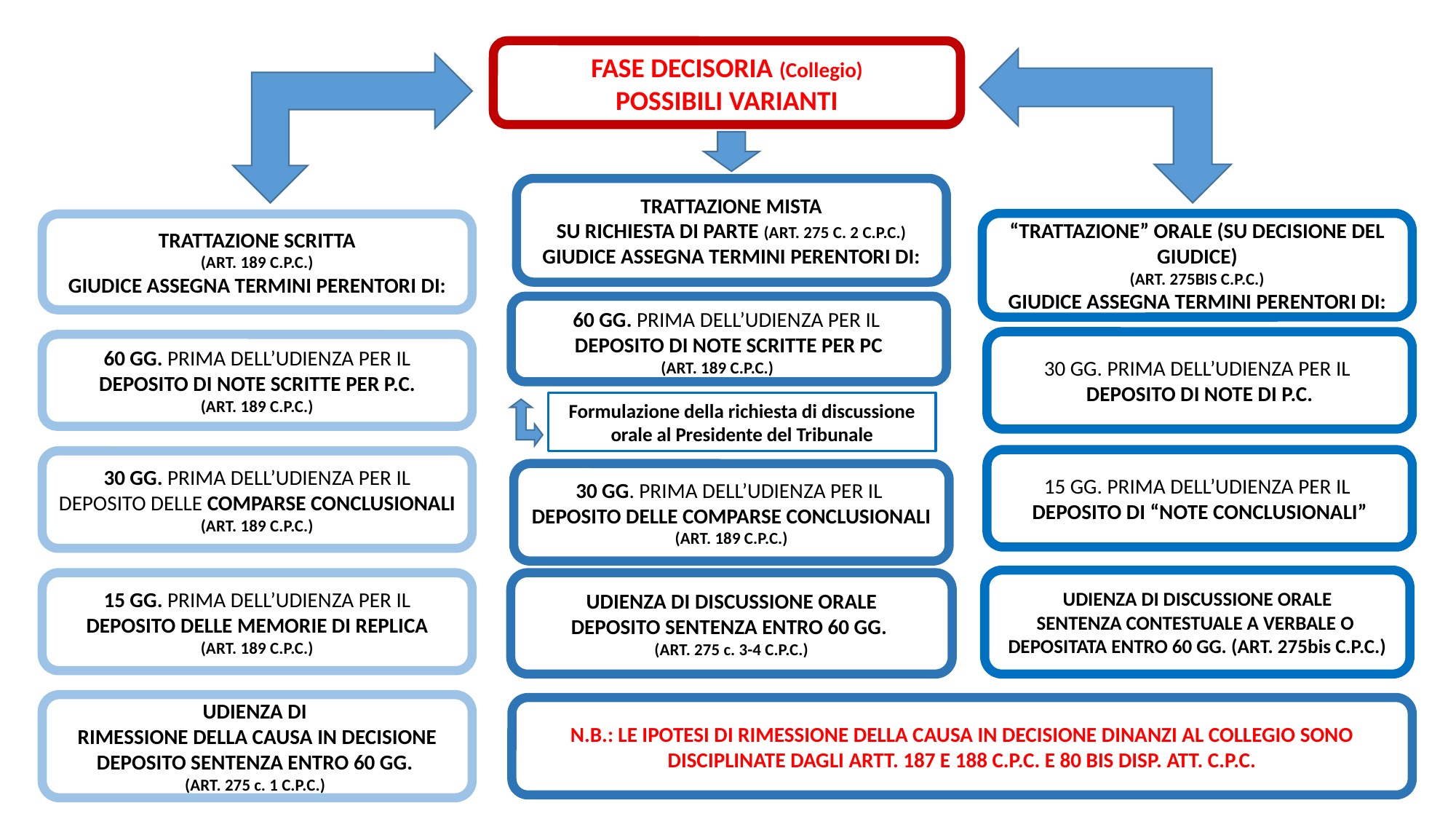

FASE DECISORIA (Collegio)
POSSIBILI VARIANTI

TRATTAZIONE MISTA
SU RICHIESTA DI PARTE (ART. 275 C. 2 C.P.C.)
GIUDICE ASSEGNA TERMINI PERENTORI DI:
“TRATTAZIONE” ORALE (SU DECISIONE DEL GIUDICE)
(ART. 275BIS C.P.C.)
GIUDICE ASSEGNA TERMINI PERENTORI DI:
TRATTAZIONE SCRITTA
(ART. 189 C.P.C.)
GIUDICE ASSEGNA TERMINI PERENTORI DI:

60 GG. PRIMA DELL’UDIENZA PER IL
DEPOSITO DI NOTE SCRITTE PER PC
(ART. 189 C.P.C.)

30 GG. PRIMA DELL’UDIENZA PER IL
DEPOSITO DI NOTE DI P.C.

60 GG. PRIMA DELL’UDIENZA PER IL DEPOSITO DI NOTE SCRITTE PER P.C.
(ART. 189 C.P.C.)
Formulazione della richiesta di discussione orale al Presidente del Tribunale

15 GG. PRIMA DELL’UDIENZA PER IL
DEPOSITO DI “NOTE CONCLUSIONALI”

30 GG. PRIMA DELL’UDIENZA PER IL DEPOSITO DELLE COMPARSE CONCLUSIONALI
(ART. 189 C.P.C.)
30 GG. PRIMA DELL’UDIENZA PER IL
DEPOSITO DELLE COMPARSE CONCLUSIONALI
(ART. 189 C.P.C.)

UDIENZA DI DISCUSSIONE ORALE
SENTENZA CONTESTUALE A VERBALE O
DEPOSITATA ENTRO 60 GG. (ART. 275bis C.P.C.)

UDIENZA DI DISCUSSIONE ORALE
DEPOSITO SENTENZA ENTRO 60 GG.
(ART. 275 c. 3-4 C.P.C.)

15 GG. PRIMA DELL’UDIENZA PER IL DEPOSITO DELLE MEMORIE DI REPLICA
(ART. 189 C.P.C.)
UDIENZA DI
RIMESSIONE DELLA CAUSA IN DECISIONE
DEPOSITO SENTENZA ENTRO 60 GG.
(ART. 275 c. 1 C.P.C.)
N.B.: LE IPOTESI DI RIMESSIONE DELLA CAUSA IN DECISIONE DINANZI AL COLLEGIO SONO DISCIPLINATE DAGLI ARTT. 187 E 188 C.P.C. E 80 BIS DISP. ATT. C.P.C.